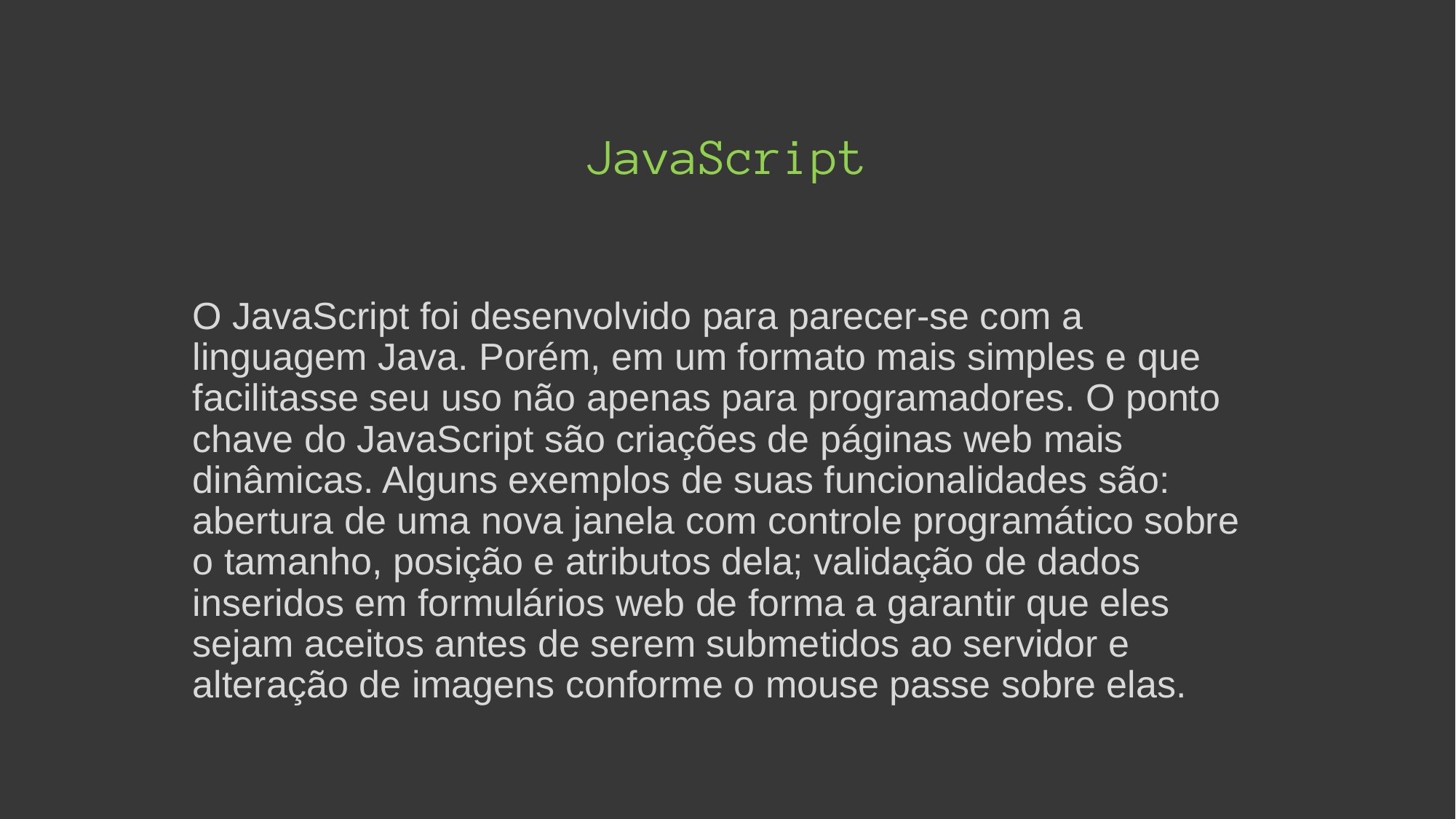

# JavaScript

O JavaScript foi desenvolvido para parecer-se com a linguagem Java. Porém, em um formato mais simples e que facilitasse seu uso não apenas para programadores. O ponto chave do JavaScript são criações de páginas web mais dinâmicas. Alguns exemplos de suas funcionalidades são: abertura de uma nova janela com controle programático sobre o tamanho, posição e atributos dela; validação de dados inseridos em formulários web de forma a garantir que eles sejam aceitos antes de serem submetidos ao servidor e alteração de imagens conforme o mouse passe sobre elas.